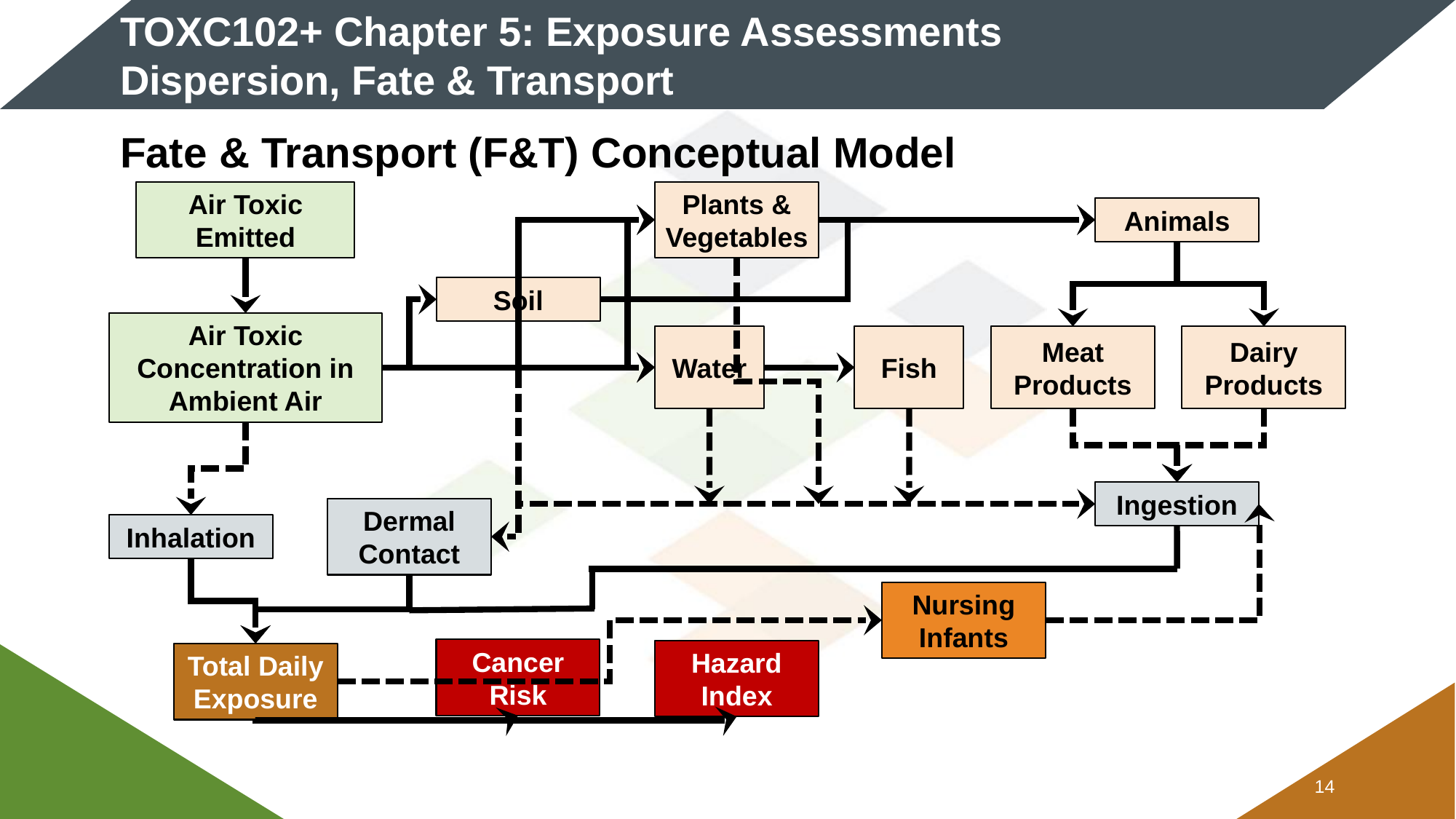

# TOXC102+ Chapter 5: Exposure Assessments Dispersion, Fate & Transport
Fate & Transport (F&T) Conceptual Model
Air Toxic Emitted
Animals
Plants &
Vegetables
Soil
Air Toxic Concentration in Ambient Air
Water
Fish
Meat Products
Dairy Products
Ingestion
Inhalation
Dermal
Contact
Nursing
Infants
Cancer
Risk
Hazard
Index
Total Daily
Exposure
14